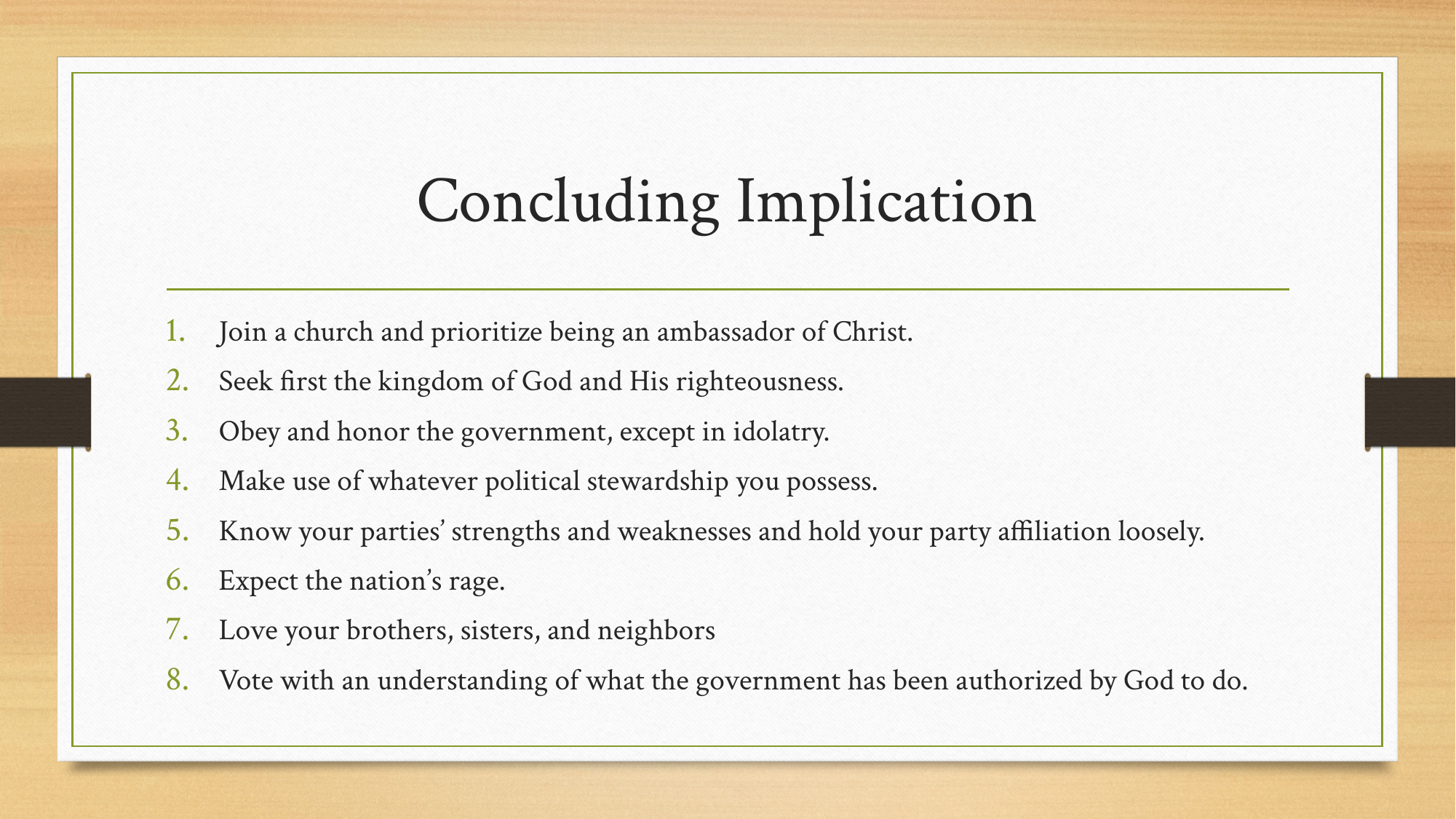

# Concluding Implication
Join a church and prioritize being an ambassador of Christ.
Seek first the kingdom of God and His righteousness.
Obey and honor the government, except in idolatry.
Make use of whatever political stewardship you possess.
Know your parties’ strengths and weaknesses and hold your party affiliation loosely.
Expect the nation’s rage.
Love your brothers, sisters, and neighbors
Vote with an understanding of what the government has been authorized by God to do.